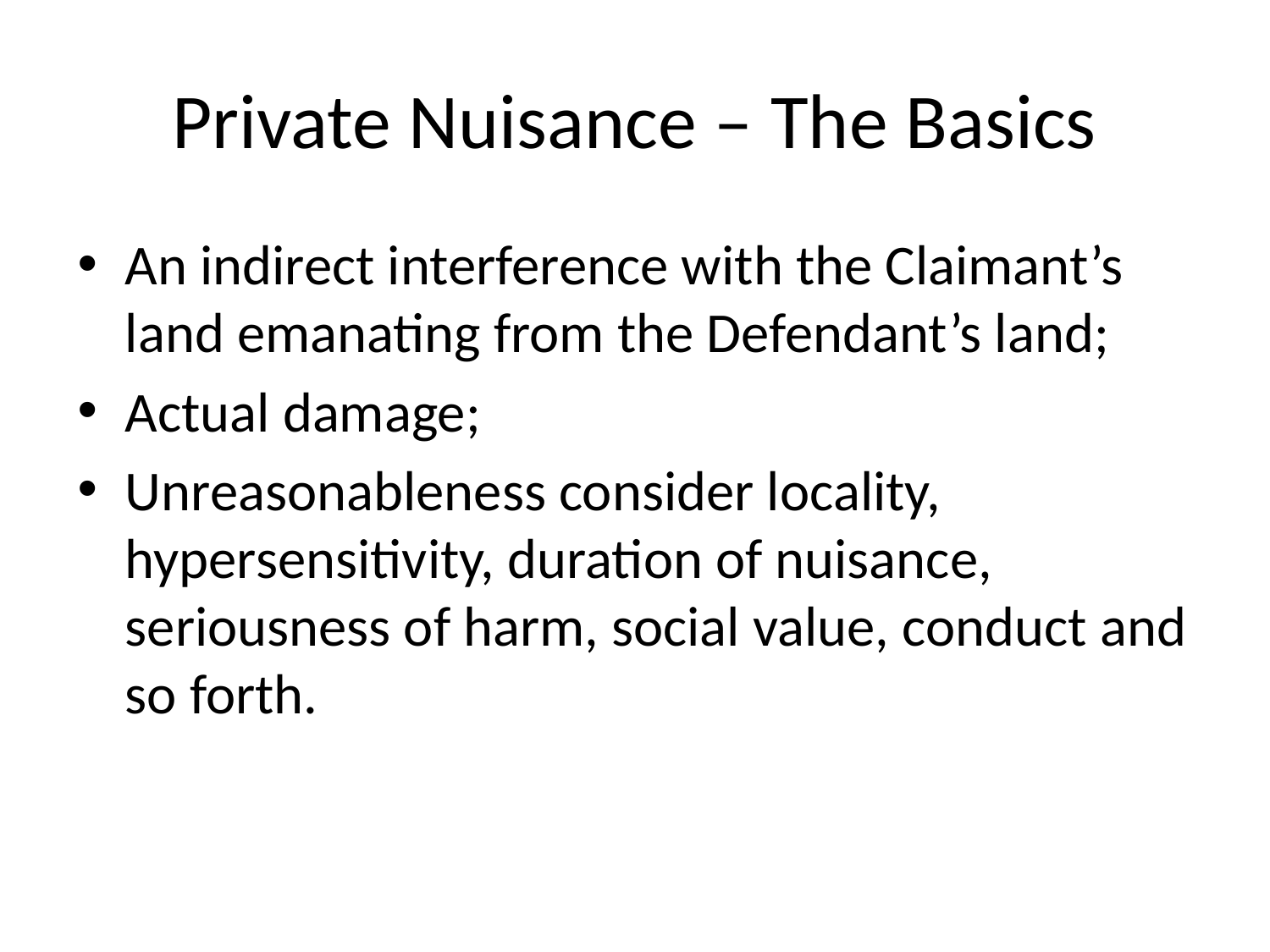

# Private Nuisance – The Basics
An indirect interference with the Claimant’s land emanating from the Defendant’s land;
Actual damage;
Unreasonableness consider locality, hypersensitivity, duration of nuisance, seriousness of harm, social value, conduct and so forth.